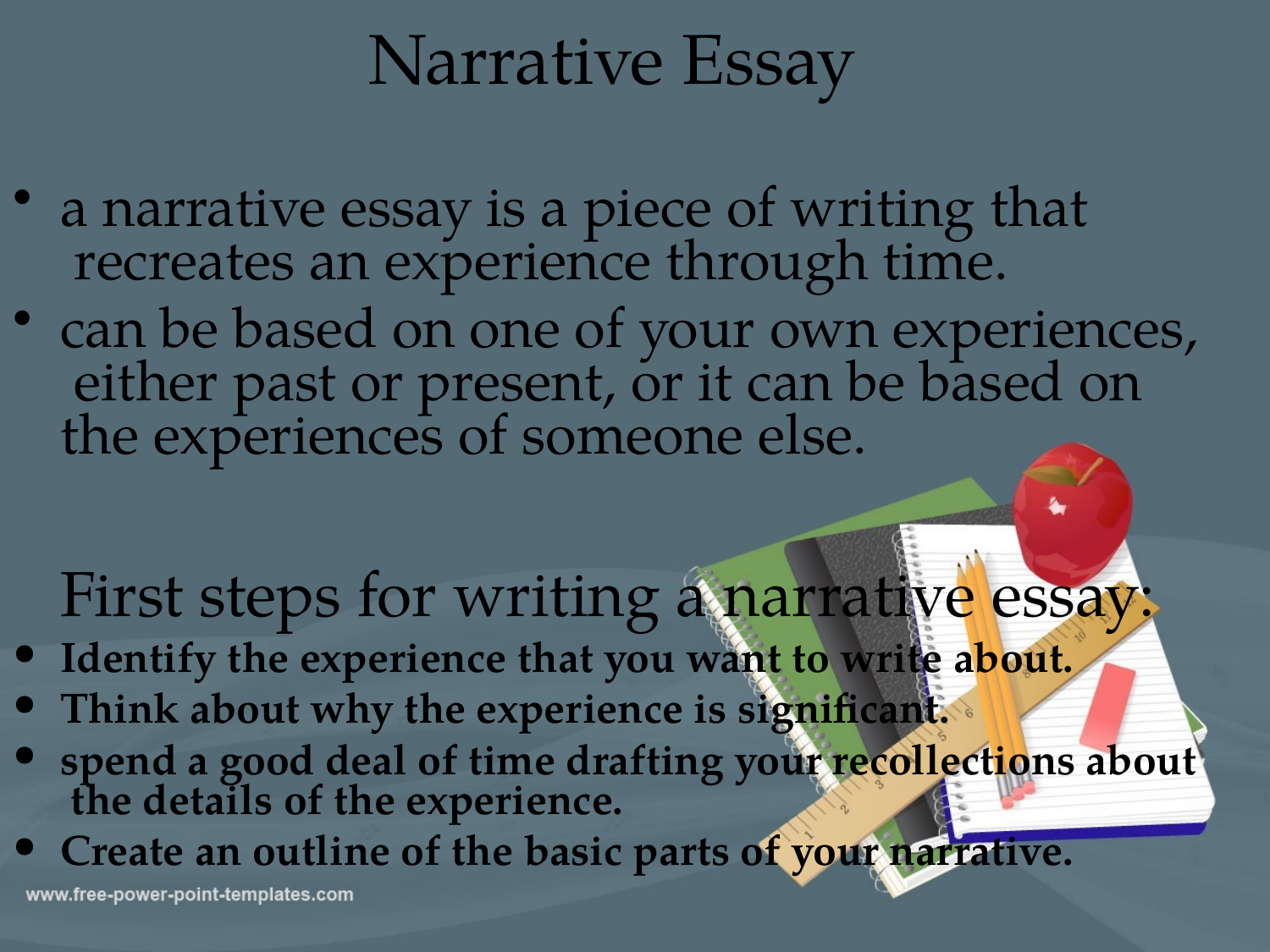

# Narrative Essay
a narrative essay is a piece of writing that  recreates an experience through time.
can be based on one of your own experiences,  either past or present, or it can be based on  the experiences of someone else.

First steps for writing a narrative essay:
Identify the experience that you want to write about.
Think about why the experience is significant.
spend a good deal of time drafting your recollections about  the details of the experience.
Create an outline of the basic parts of your narrative.